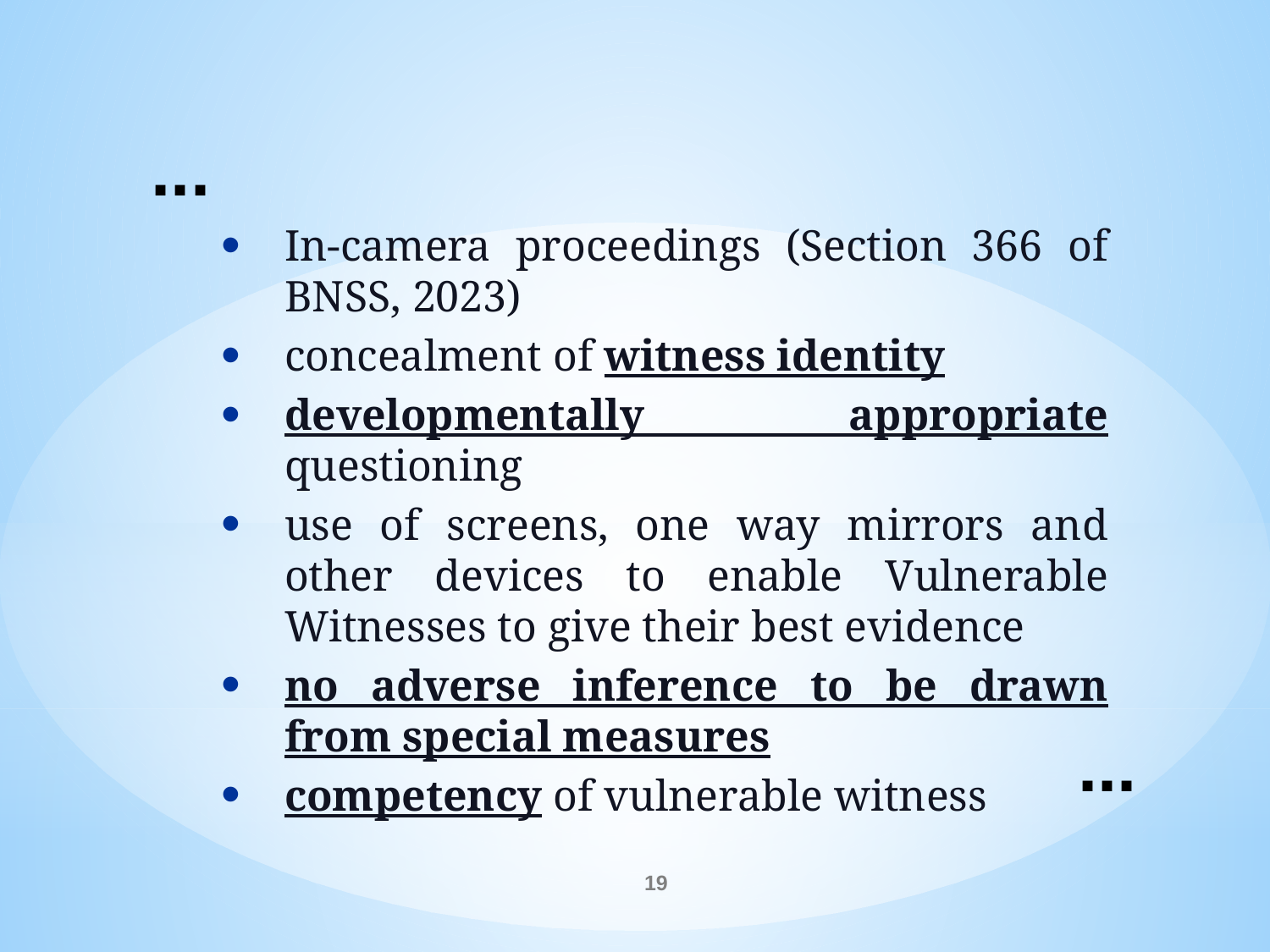

...
In-camera proceedings (Section 366 of BNSS, 2023)
concealment of witness identity
developmentally appropriate questioning
use of screens, one way mirrors and other devices to enable Vulnerable Witnesses to give their best evidence
no adverse inference to be drawn from special measures
competency of vulnerable witness

...
19